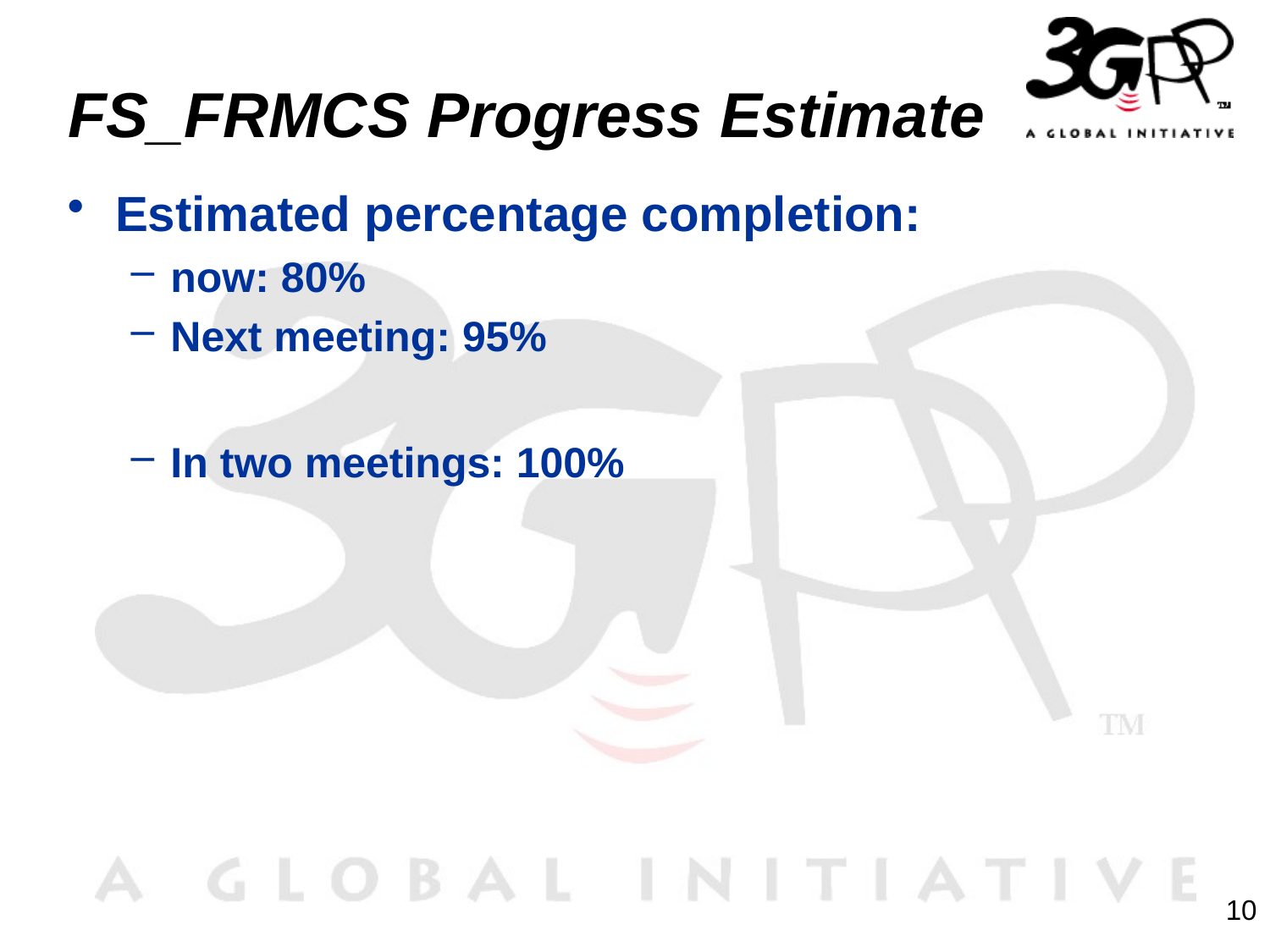

# FS_FRMCS Progress Estimate
Estimated percentage completion:
now: 80%
Next meeting: 95%

In two meetings: 100%
10